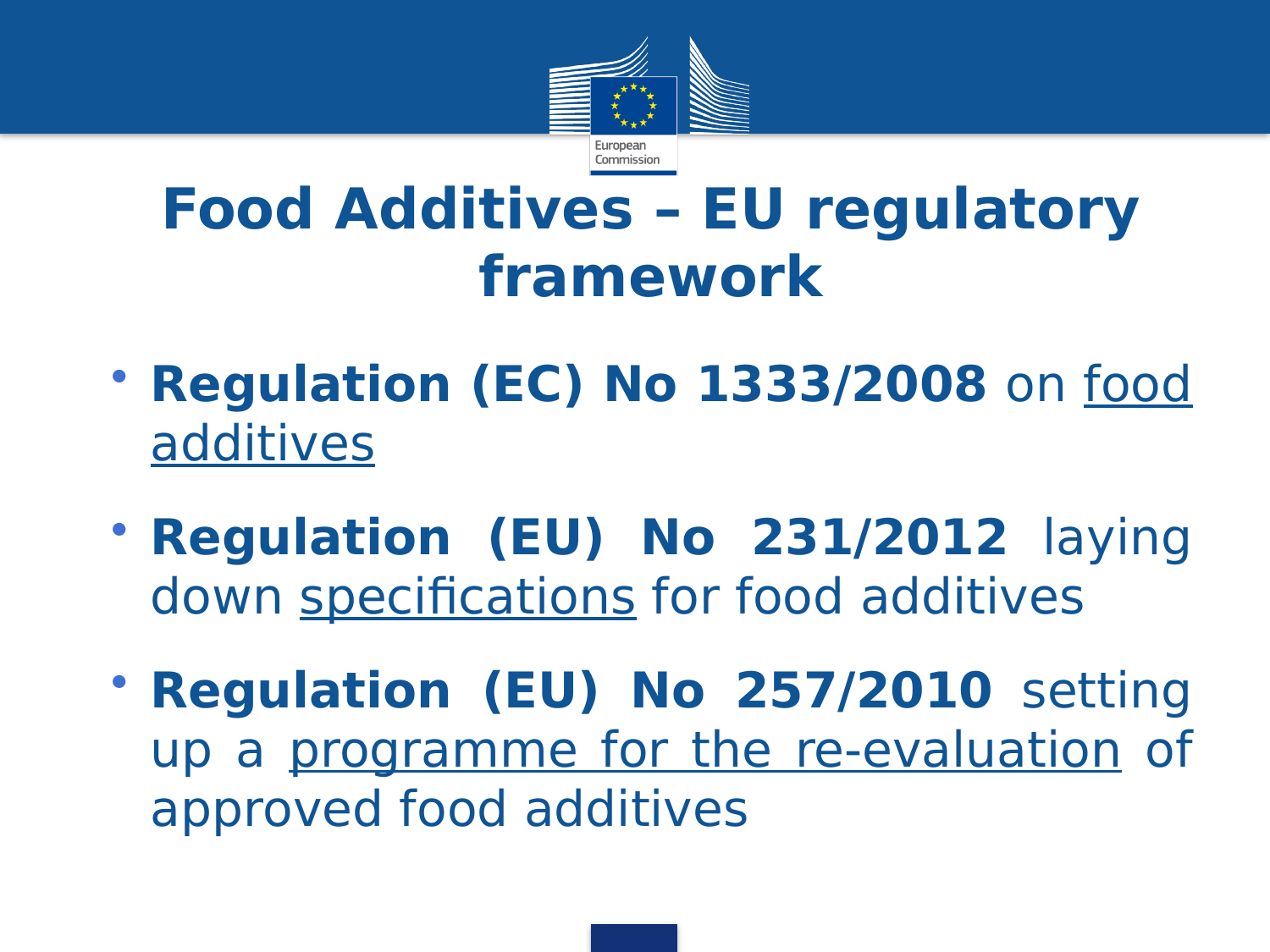

Food Additives – EU regulatory framework
Regulation (EC) No 1333/2008 on food additives
Regulation (EU) No 231/2012 laying down specifications for food additives
Regulation (EU) No 257/2010 setting up a programme for the re-evaluation of approved food additives